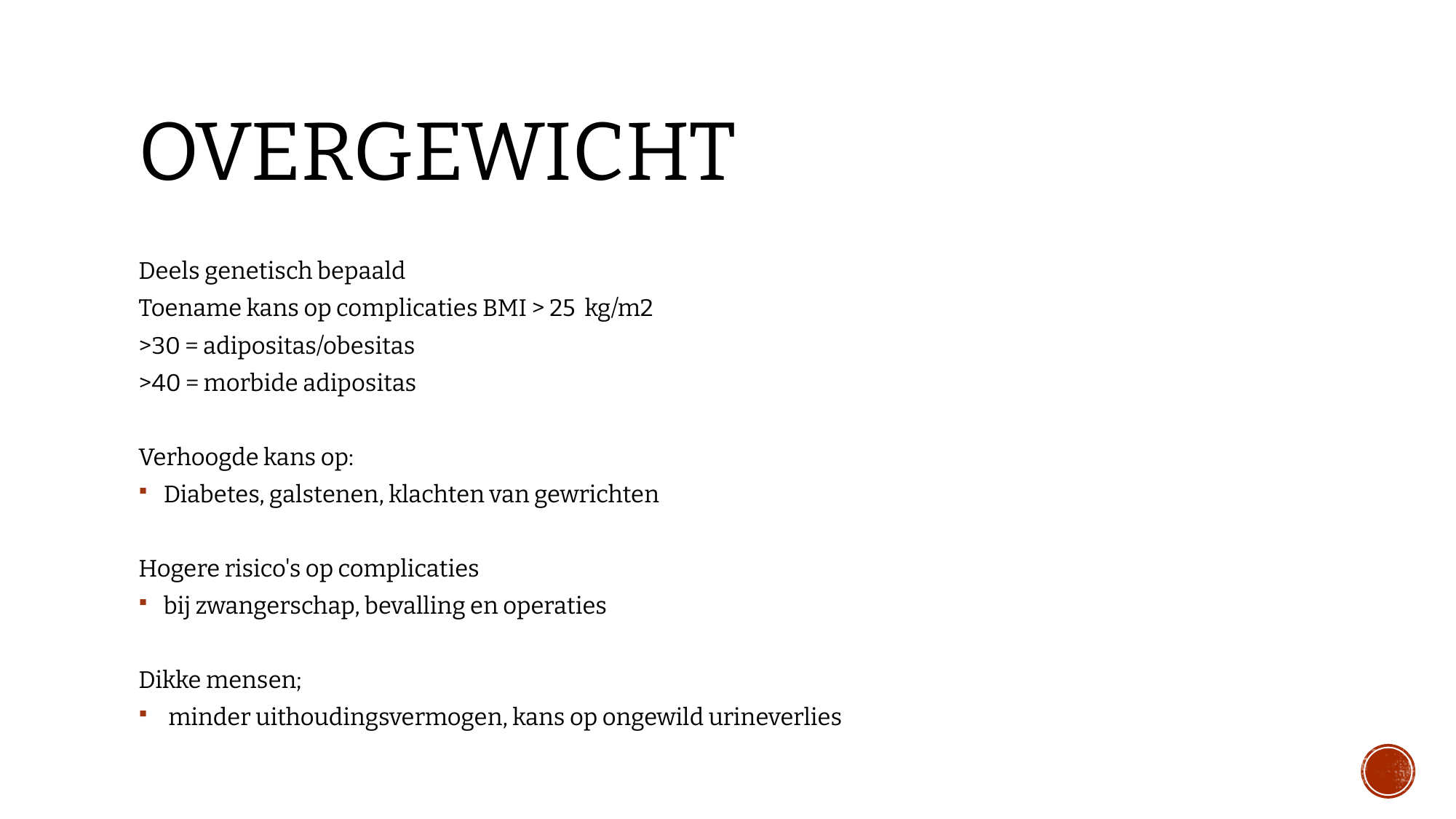

# Overgewicht
Deels genetisch bepaald
Toename kans op complicaties BMI > 25  kg/m2
>30 = adipositas/obesitas
>40 = morbide adipositas

Verhoogde kans op:
Diabetes, galstenen, klachten van gewrichten

Hogere risico's op complicaties
bij zwangerschap, bevalling en operaties

Dikke mensen;
 minder uithoudingsvermogen, kans op ongewild urineverlies